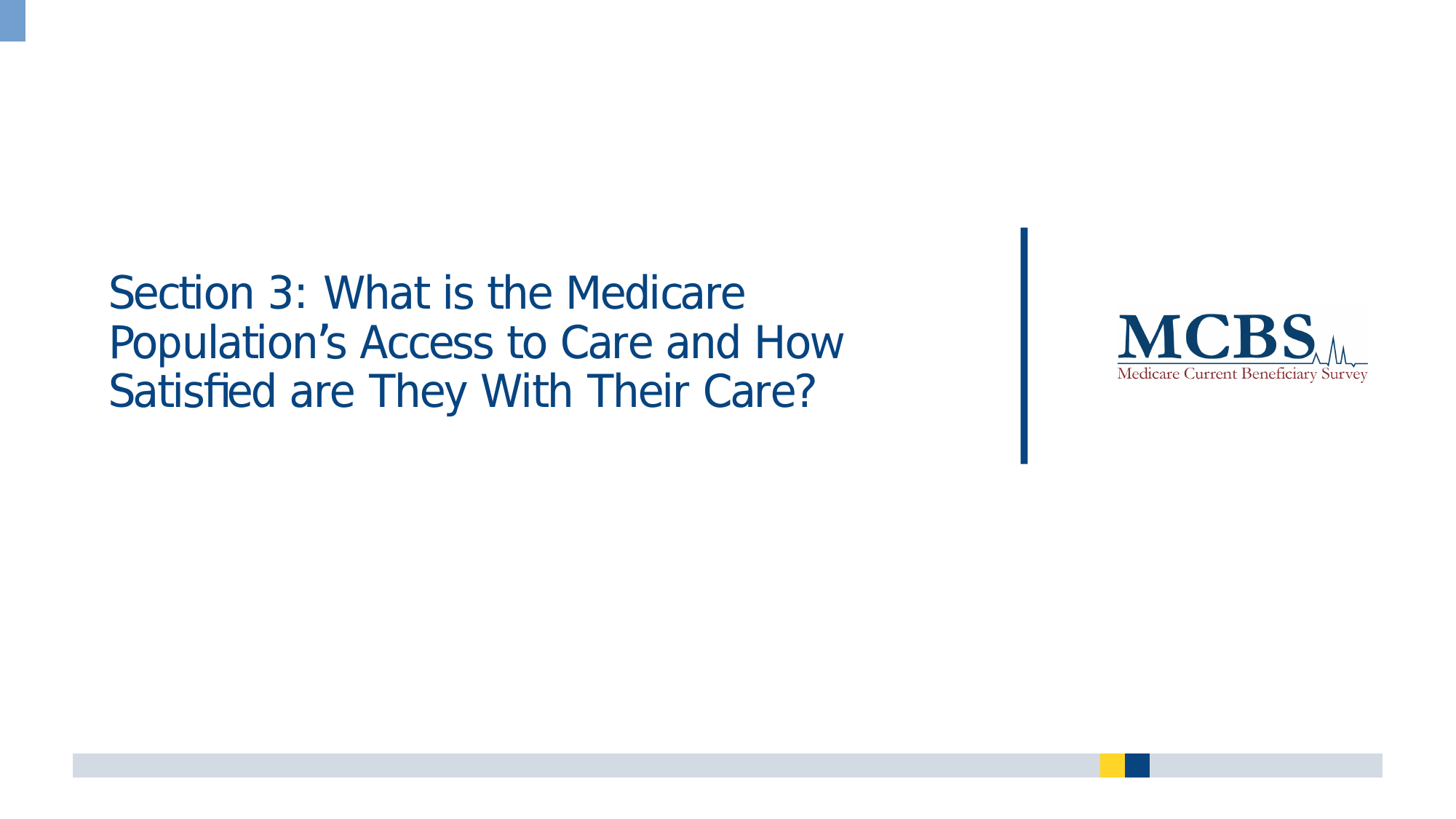

# Section 3: What is the Medicare Population’s Access to Care and How Satisfied are They With Their Care?